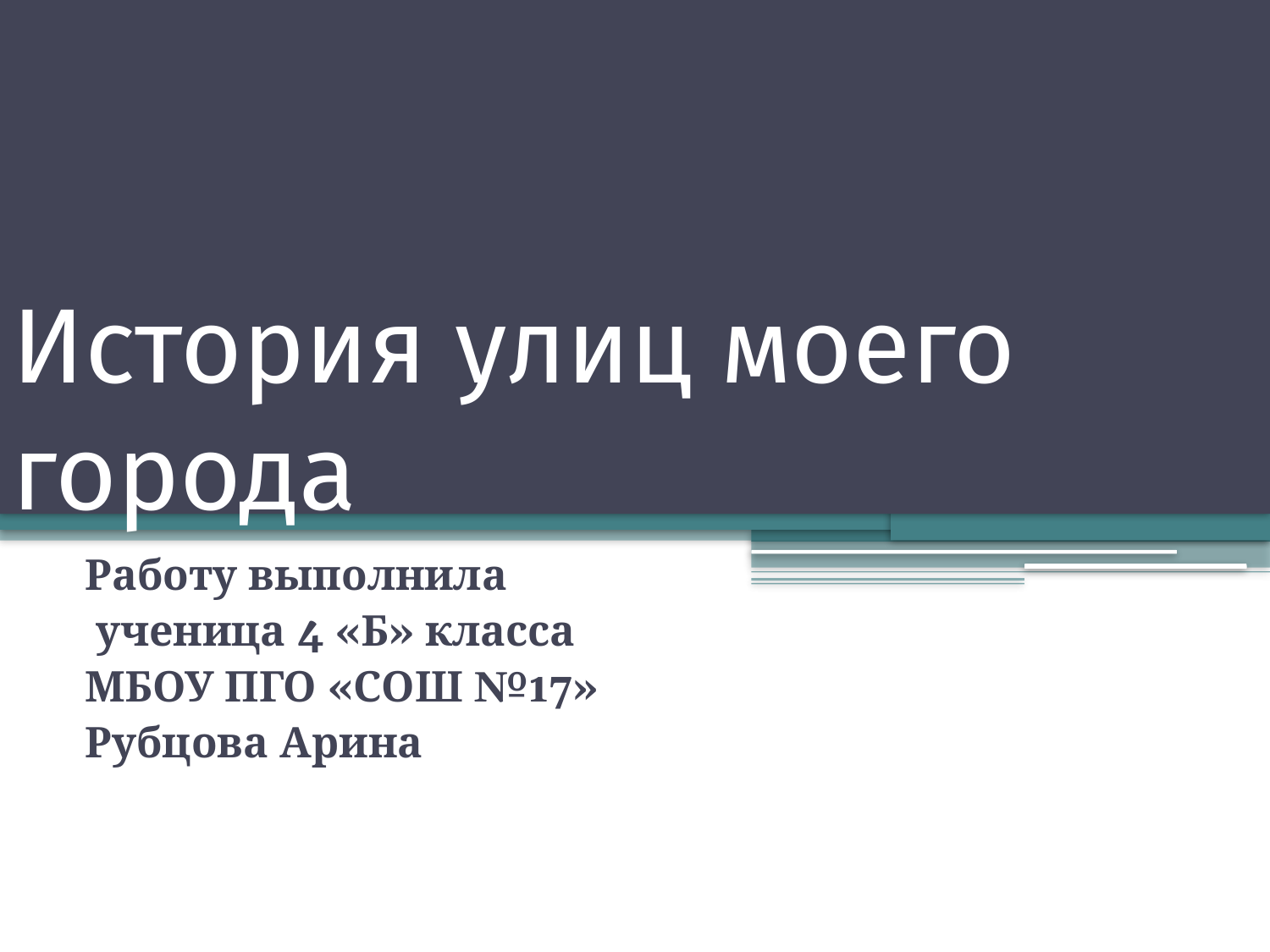

# История улиц моего города
Работу выполнила
 ученица 4 «Б» класса
МБОУ ПГО «СОШ №17»
Рубцова Арина